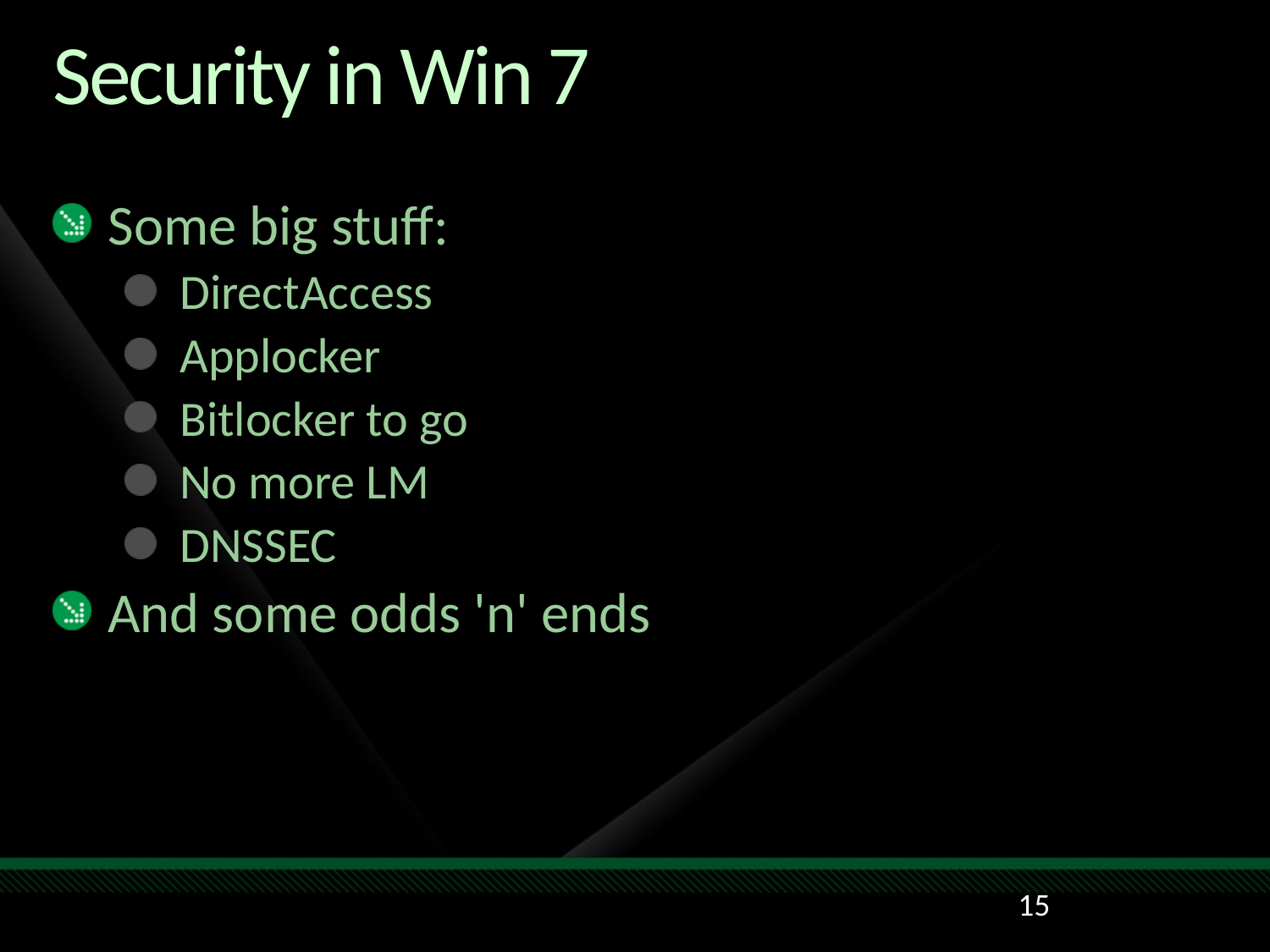

# Security in Win 7
Some big stuff:
DirectAccess
Applocker
Bitlocker to go
No more LM
DNSSEC
And some odds 'n' ends

15